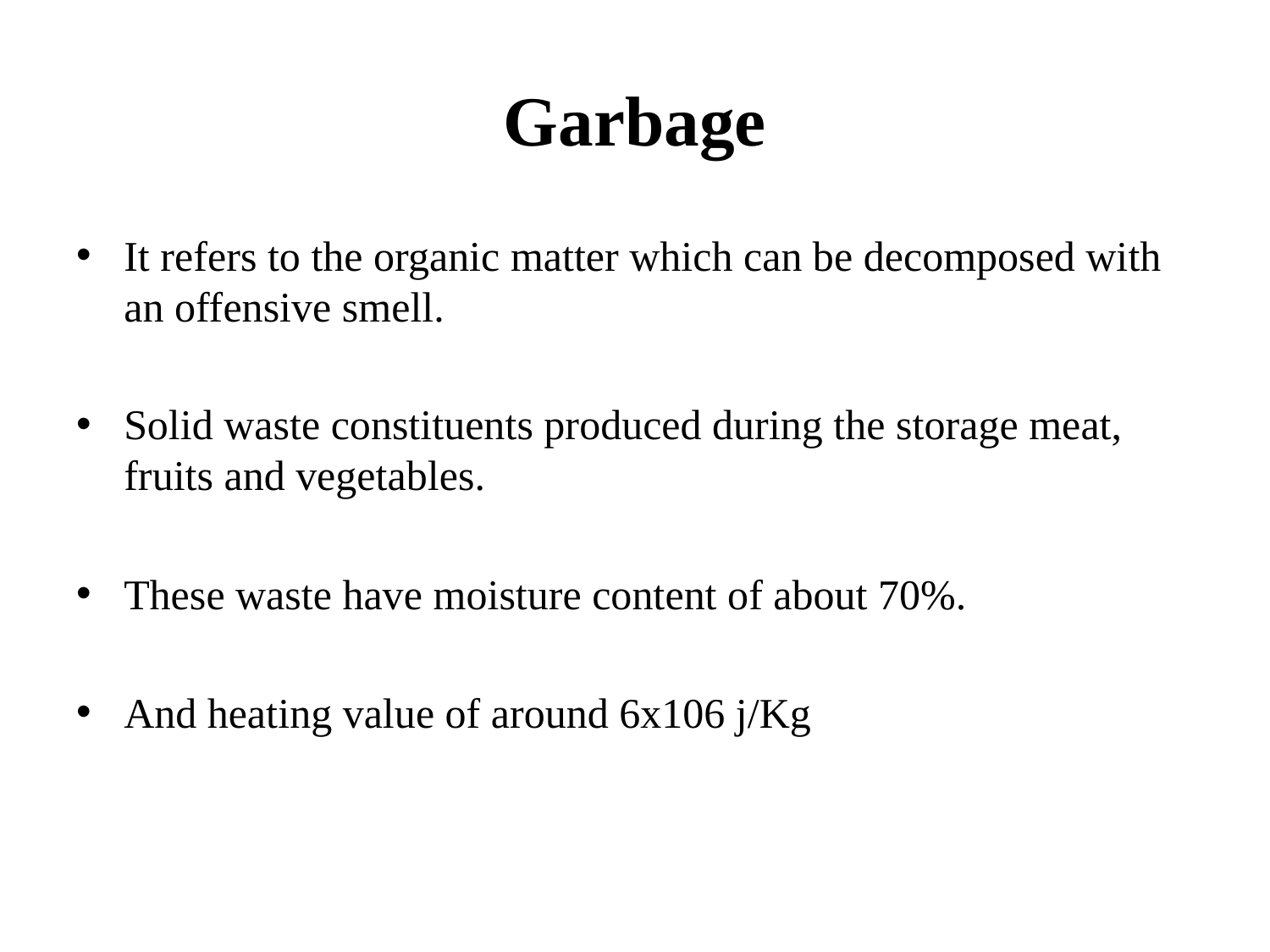

# Garbage
It refers to the organic matter which can be decomposed with an offensive smell.

Solid waste constituents produced during the storage meat, fruits and vegetables.

These waste have moisture content of about 70%.

And heating value of around 6x106 j/Kg